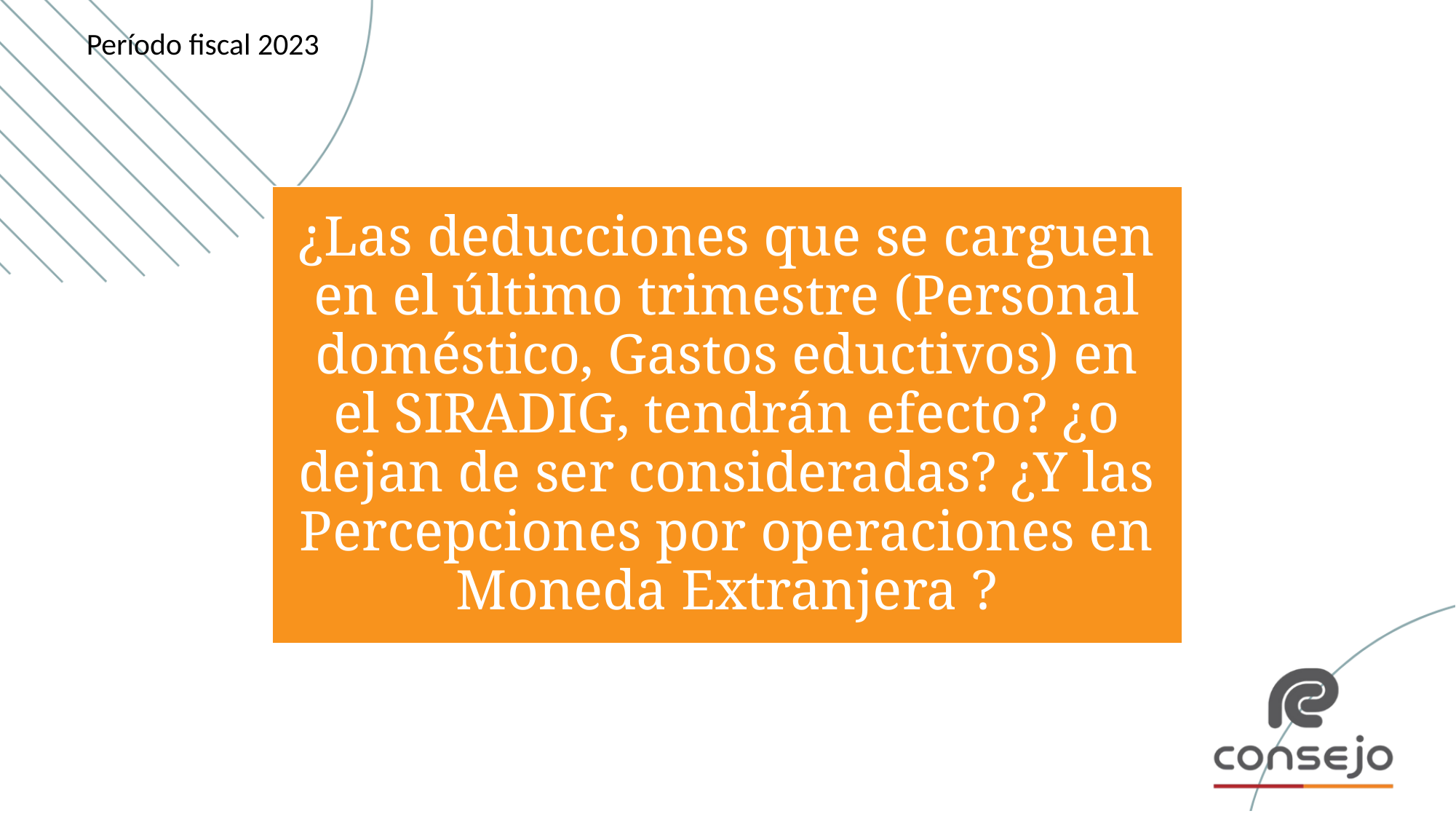

Período fiscal 2023
¿Las deducciones que se carguen en el último trimestre (Personal doméstico, Gastos eductivos) en el SIRADIG, tendrán efecto? ¿o dejan de ser consideradas? ¿Y las Percepciones por operaciones en Moneda Extranjera ?